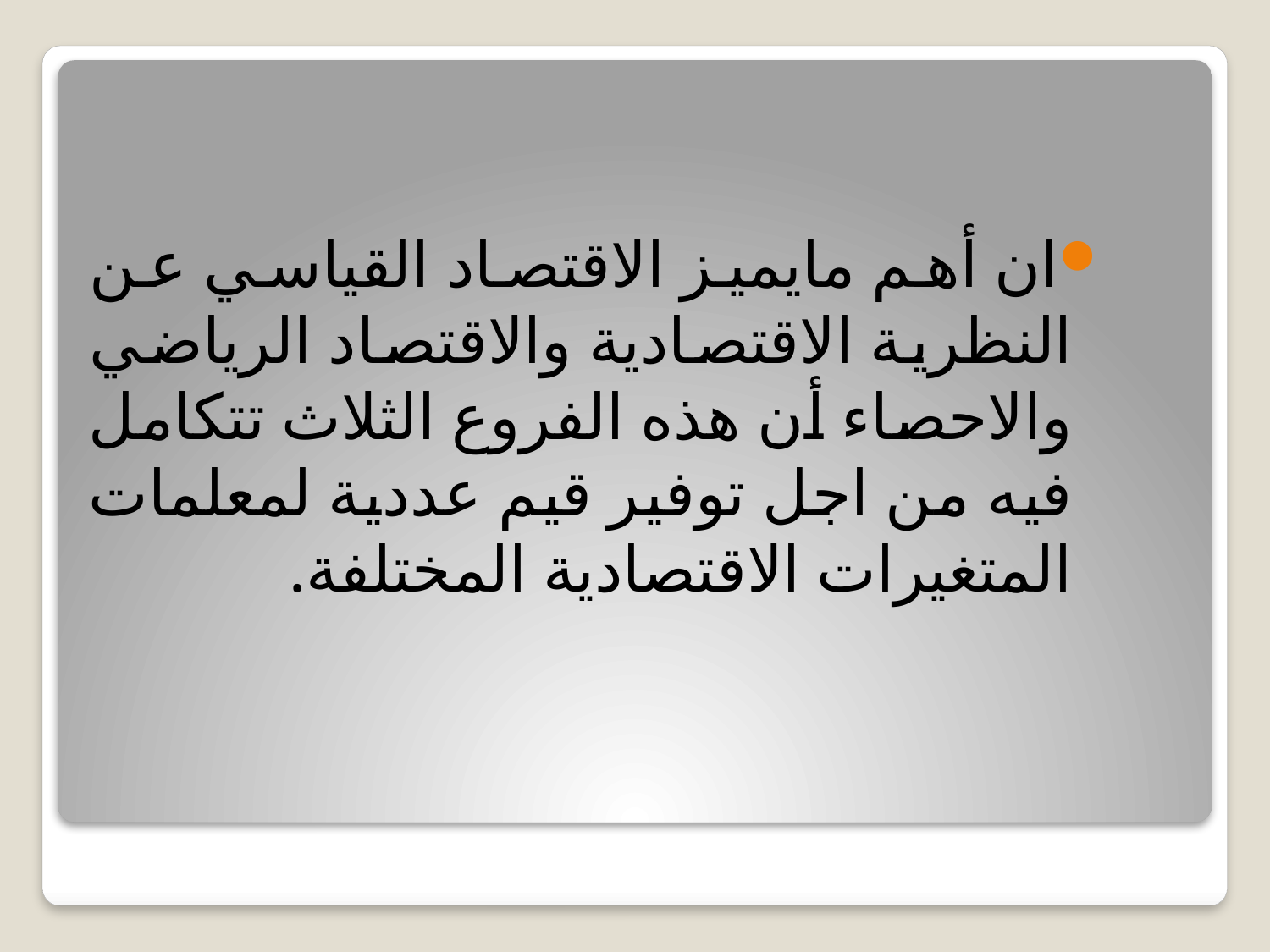

ان أهم مايميز الاقتصاد القياسي عن النظرية الاقتصادية والاقتصاد الرياضي والاحصاء أن هذه الفروع الثلاث تتكامل فيه من اجل توفير قيم عددية لمعلمات المتغيرات الاقتصادية المختلفة.